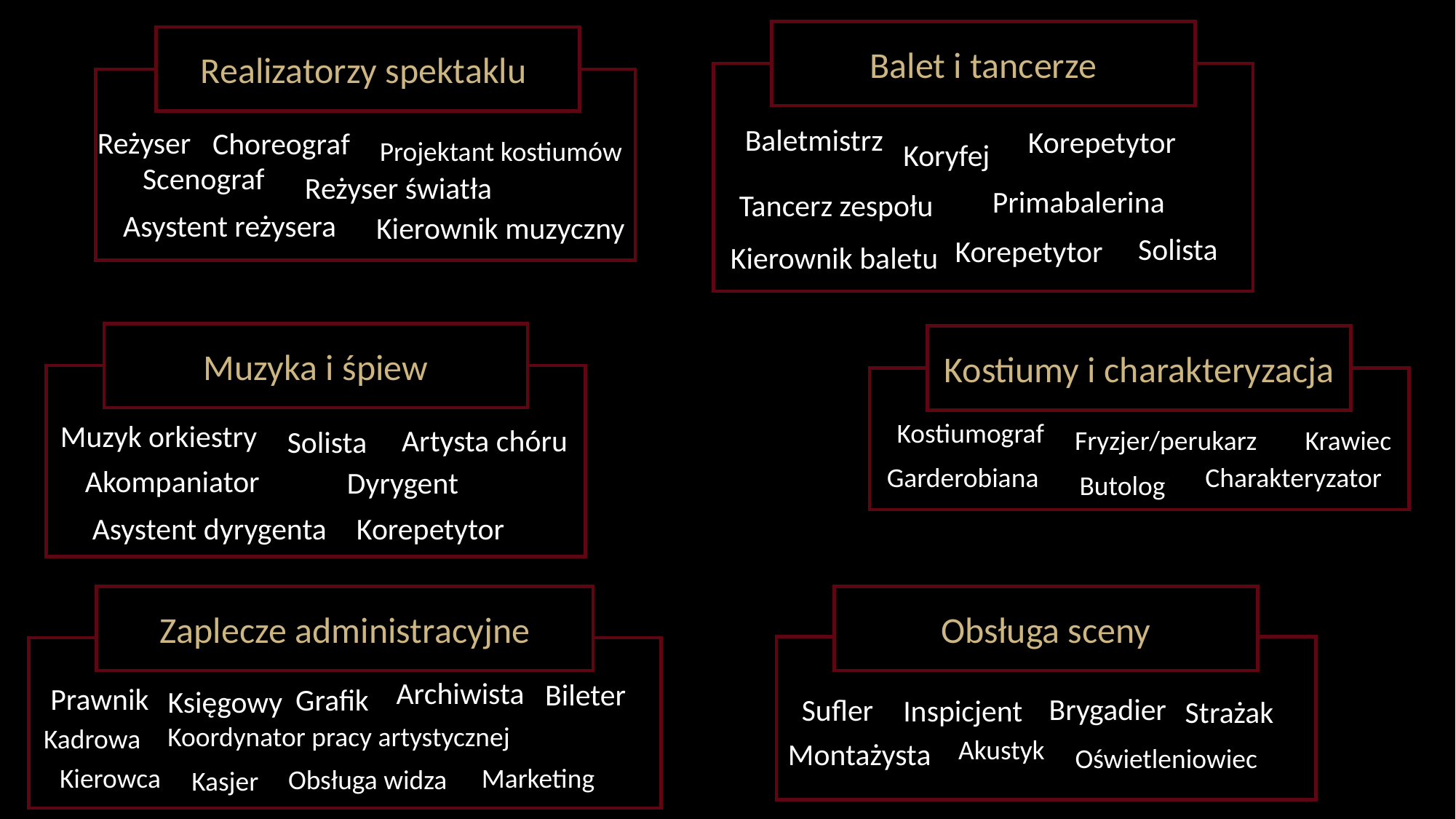

Balet i tancerze

Baletmistrz
Korepetytor
Koryfej
Primabalerina
Tancerz zespołu
Solista
Korepetytor
Kierownik baletu
Realizatorzy spektaklu

Reżyser
Choreograf
Scenograf
Reżyser światła
Asystent reżysera
Kierownik muzyczny
Projektant kostiumów
Kostiumy i charakteryzacja

Kostiumograf
Fryzjer/perukarz
Krawiec
Charakteryzator
Muzyka i śpiew

Muzyk orkiestry
Artysta chóru
Solista
Akompaniator
Dyrygent
Asystent dyrygenta
Korepetytor
Garderobiana
Butolog
Zaplecze administracyjne

Archiwista
Bileter
Prawnik
Grafik
Księgowy
Obsługa sceny

Brygadier
Sufler
Inspicjent
Strażak
Montażysta
Koordynator pracy artystycznej
Kadrowa
Akustyk
Oświetleniowiec
Kierowca
Marketing
Obsługa widza
Kasjer